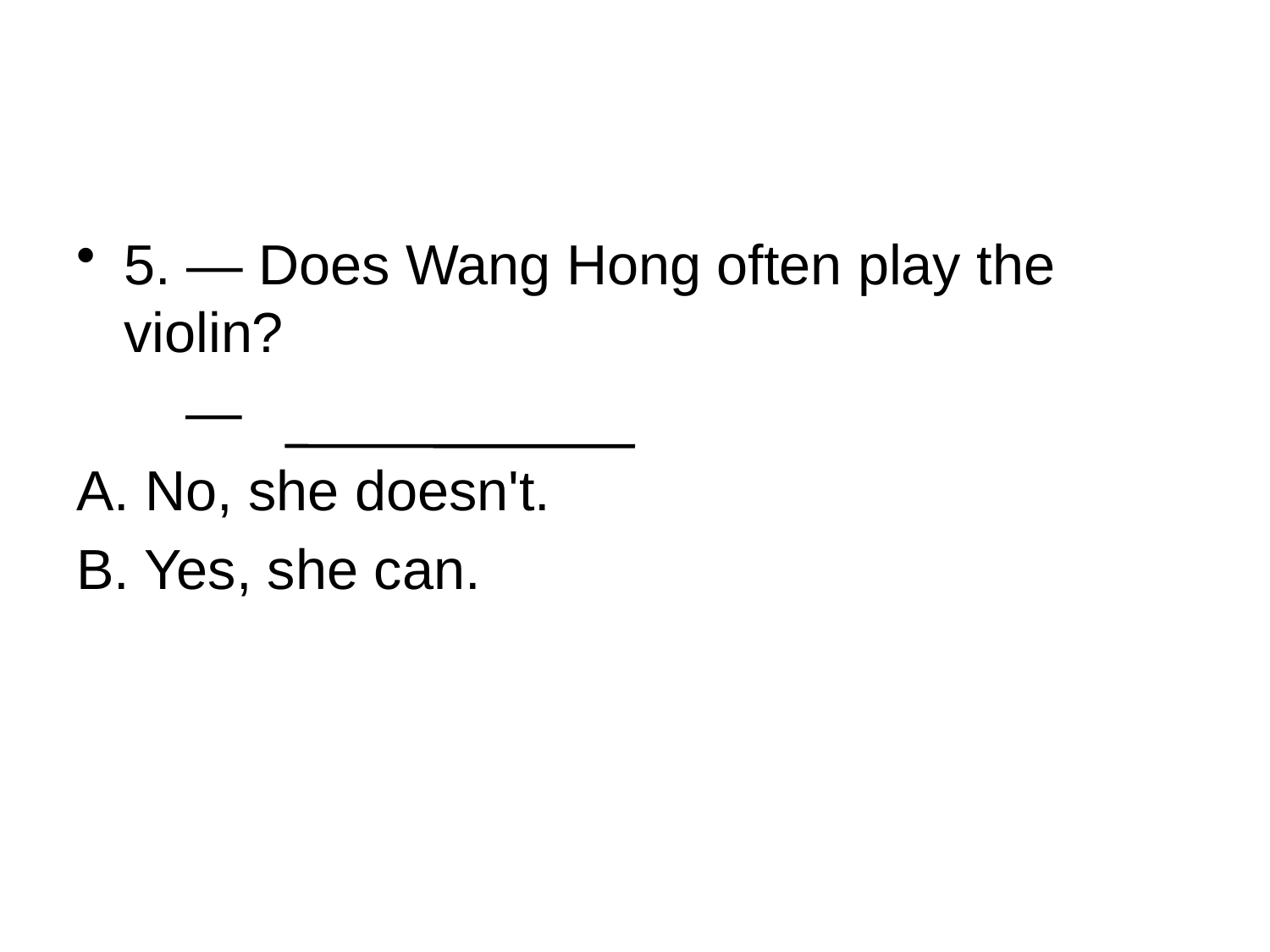

#
5. — Does Wang Hong often play the    violin?
       —
A. No, she doesn't.
B. Yes, she can.